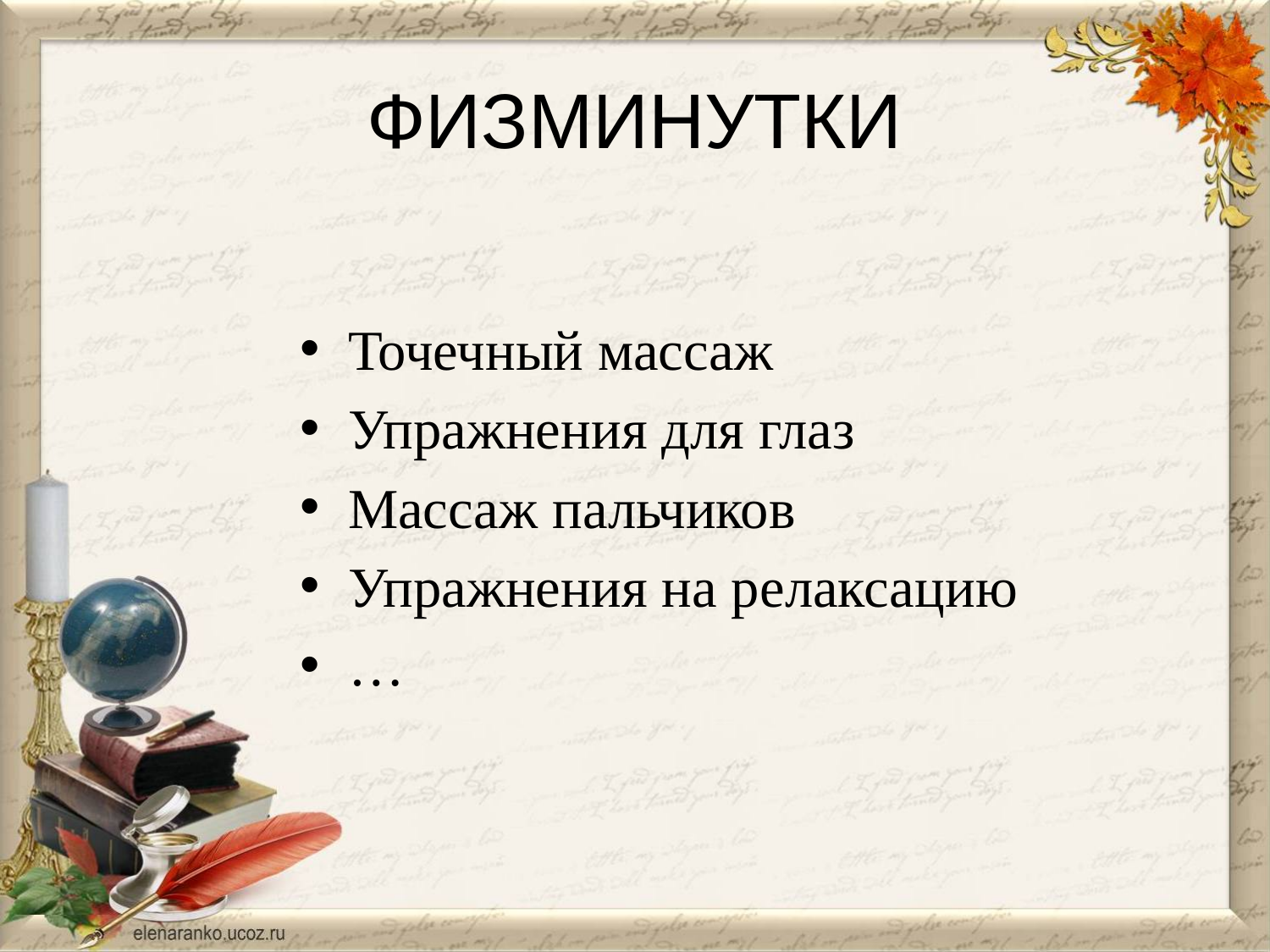

# ФИЗМИНУТКИ
Точечный массаж
Упражнения для глаз
Массаж пальчиков
Упражнения на релаксацию
…